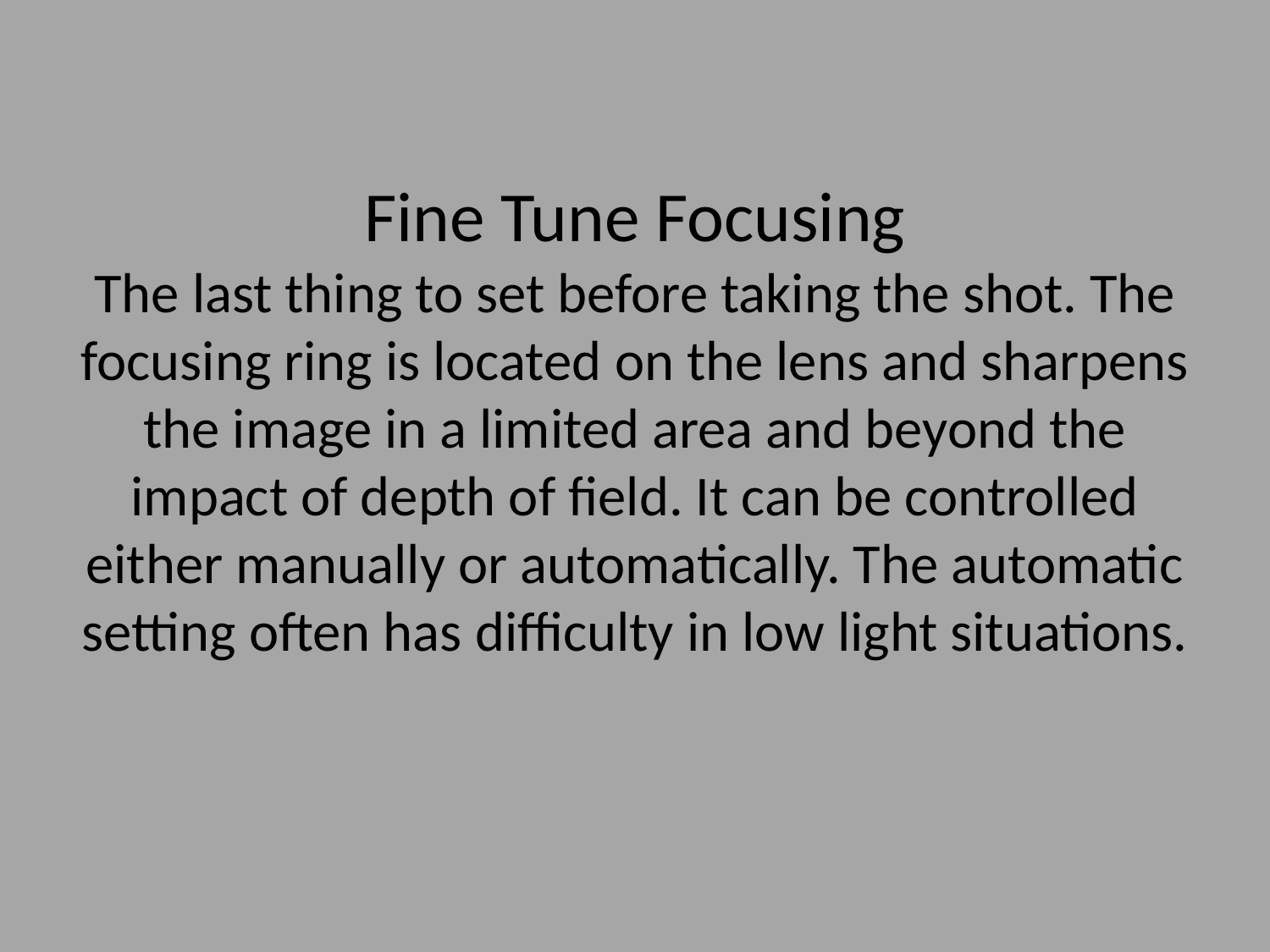

# Fine Tune Focusing The last thing to set before taking the shot. The focusing ring is located on the lens and sharpens the image in a limited area and beyond the impact of depth of field. It can be controlled either manually or automatically. The automatic setting often has difficulty in low light situations.